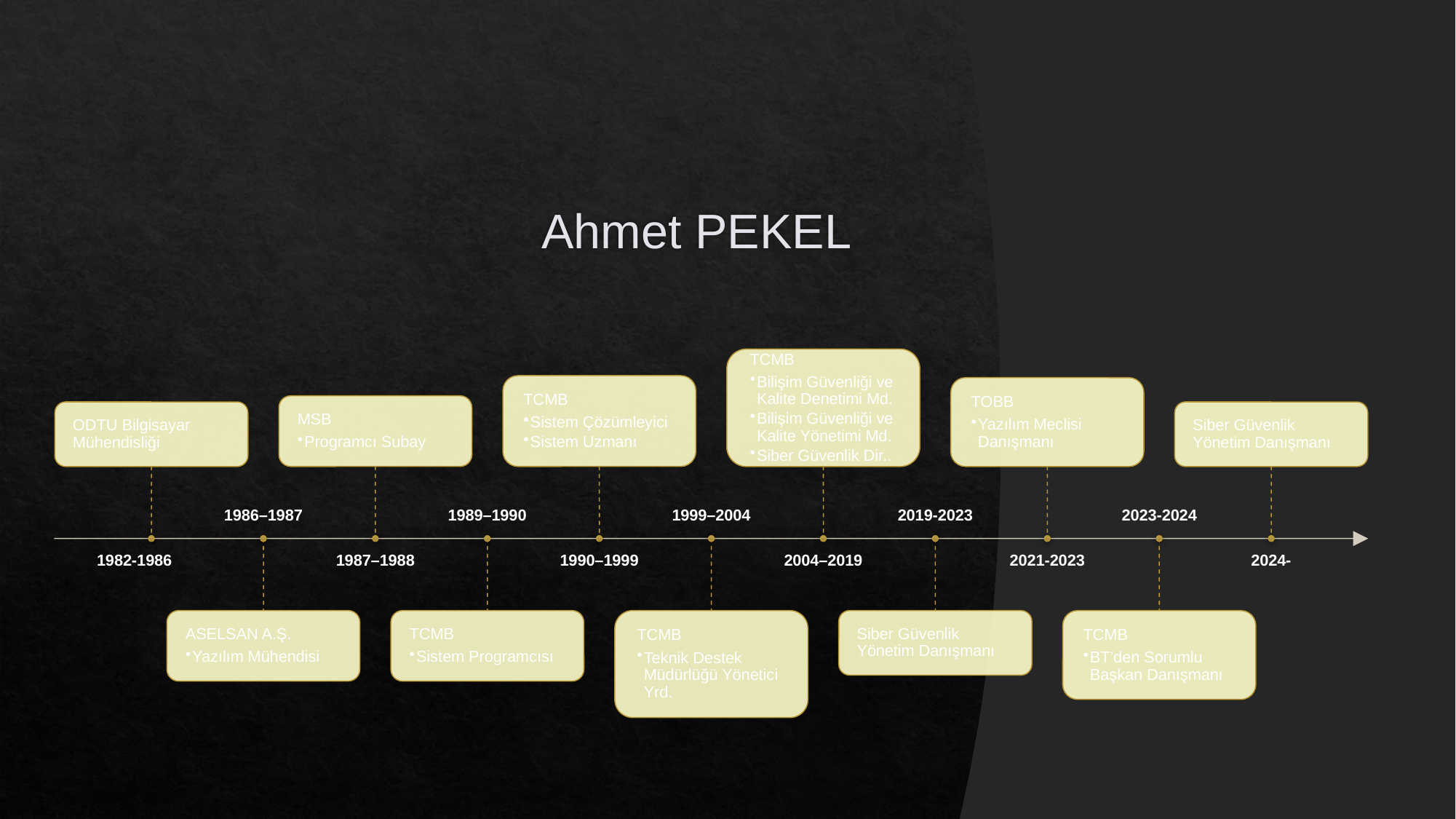

# Ahmet PEKEL
1982-1986
ODTU Bilgisayar Mühendisliği
1986–1987
ASELSAN A.Ş.
Yazılım Mühendisi
1987–1988
MSB
Programcı Subay
1989–1990
TCMB
Sistem Programcısı
1990–1999
TCMB
Sistem Çözümleyici
Sistem Uzmanı
1999–2004
TCMB
Teknik Destek Müdürlüğü Yönetici Yrd.
2004–2019
TCMB
Bilişim Güvenliği ve Kalite Denetimi Md.
Bilişim Güvenliği ve Kalite Yönetimi Md.
Siber Güvenlik Dir..
2019-2023
Siber Güvenlik Yönetim Danışmanı
2021-2023
TOBB
Yazılım Meclisi Danışmanı
2023-2024
TCMB
BT’den Sorumlu Başkan Danışmanı
2024-
Siber Güvenlik Yönetim Danışmanı